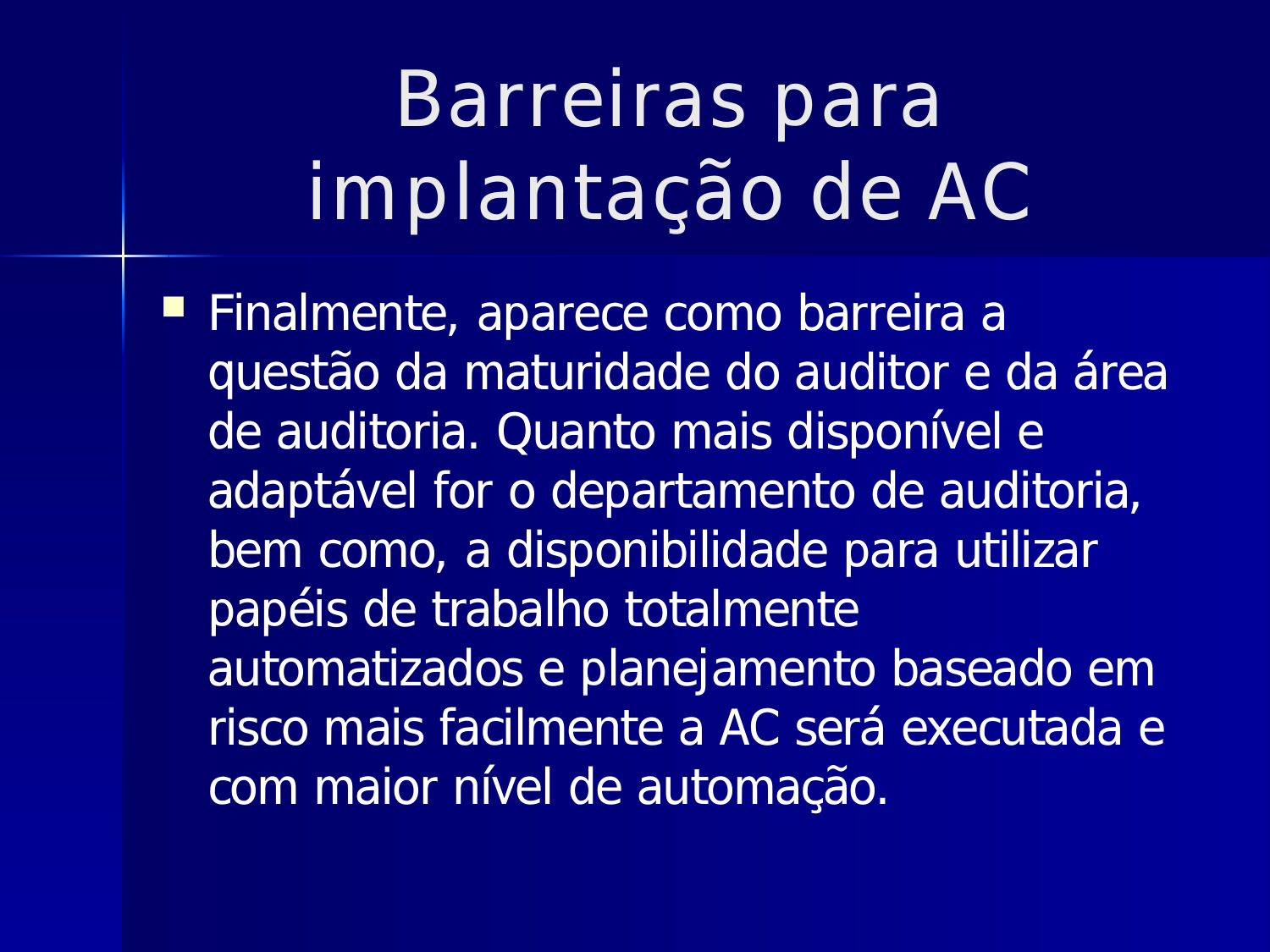

# Barreiras para implantação de AC
Finalmente, aparece como barreira a questão da maturidade do auditor e da área de auditoria. Quanto mais disponível e adaptável for o departamento de auditoria, bem como, a disponibilidade para utilizar papéis de trabalho totalmente automatizados e planejamento baseado em risco mais facilmente a AC será executada e com maior nível de automação.

.